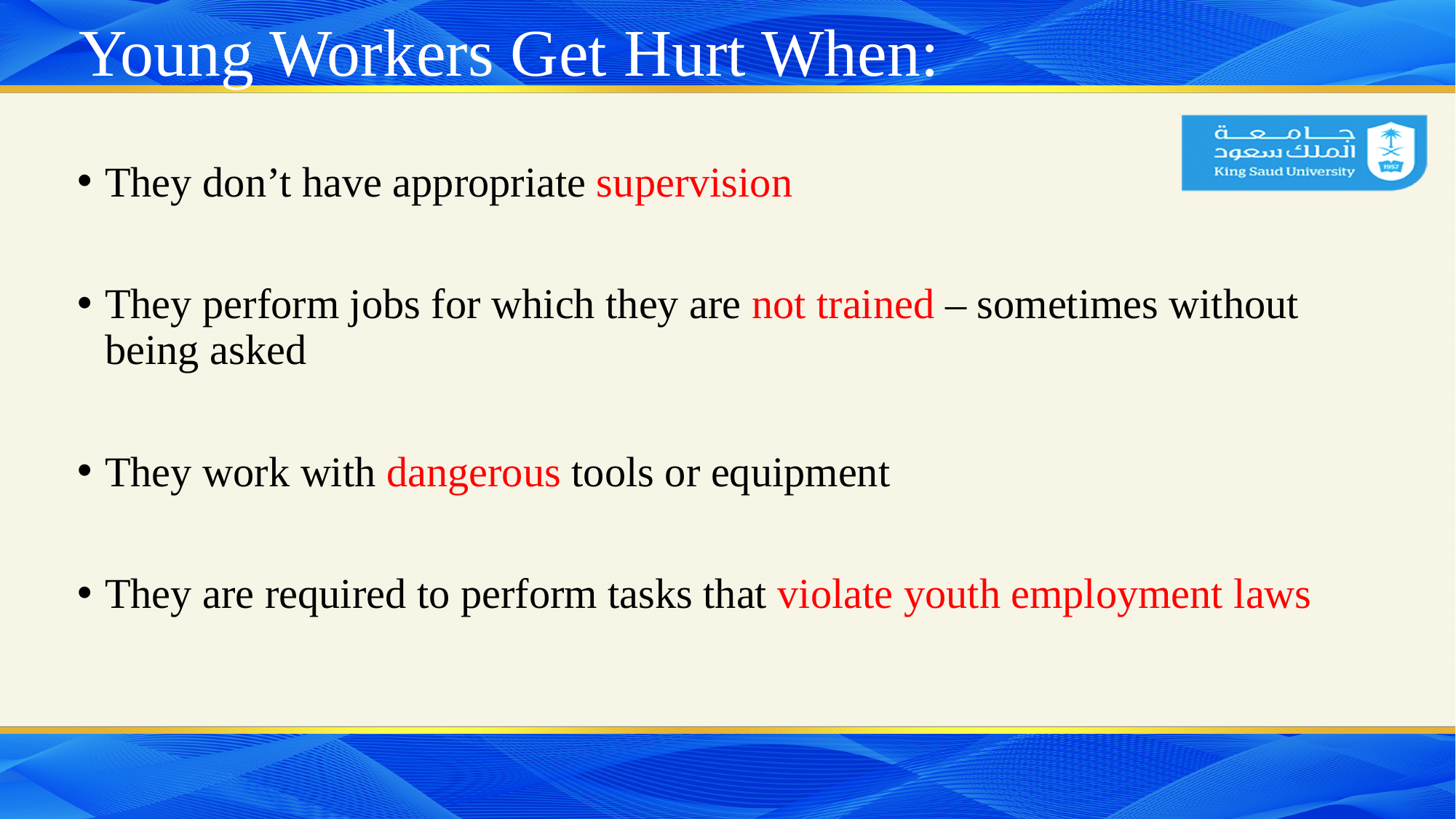

# Young Workers Get Hurt When:
They don’t have appropriate supervision

They perform jobs for which they are not trained – sometimes without being asked

They work with dangerous tools or equipment

They are required to perform tasks that violate youth employment laws